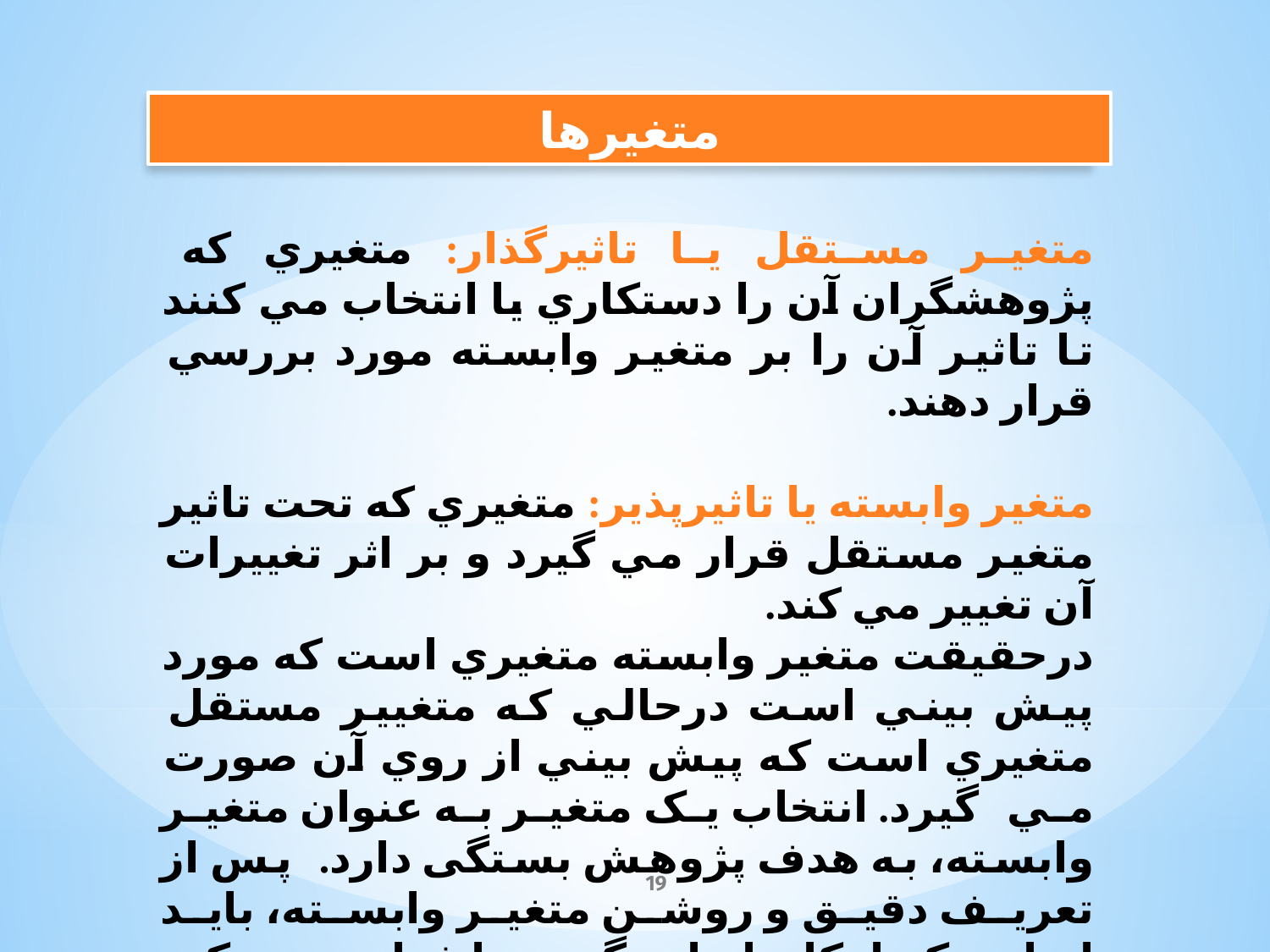

متغیرها
متغیر مستقل یا تاثیرگذار: متغيري كه پژوهشگران آن را دستكاري يا انتخاب مي كنند تا تاثير آن را بر متغير وابسته مورد بررسي قرار دهند.

متغیر وابسته یا تاثیرپذیر: متغيري كه تحت تاثير متغير مستقل قرار مي گيرد و بر اثر تغييرات آن تغيير مي كند.
درحقيقت متغير وابسته متغيري است كه مورد پيش بيني است درحالي كه متغيير مستقل متغيري است كه پيش بيني از روي آن صورت مي گيرد. انتخاب یک متغیر به عنوان متغیر وابسته، به هدف پژوهش بستگی دارد.  پس از تعریف دقیق و روشن متغیر وابسته، باید ابزاری که امکان اندازه گیری را فراهم می کند نیز شناسایی کرد.
19